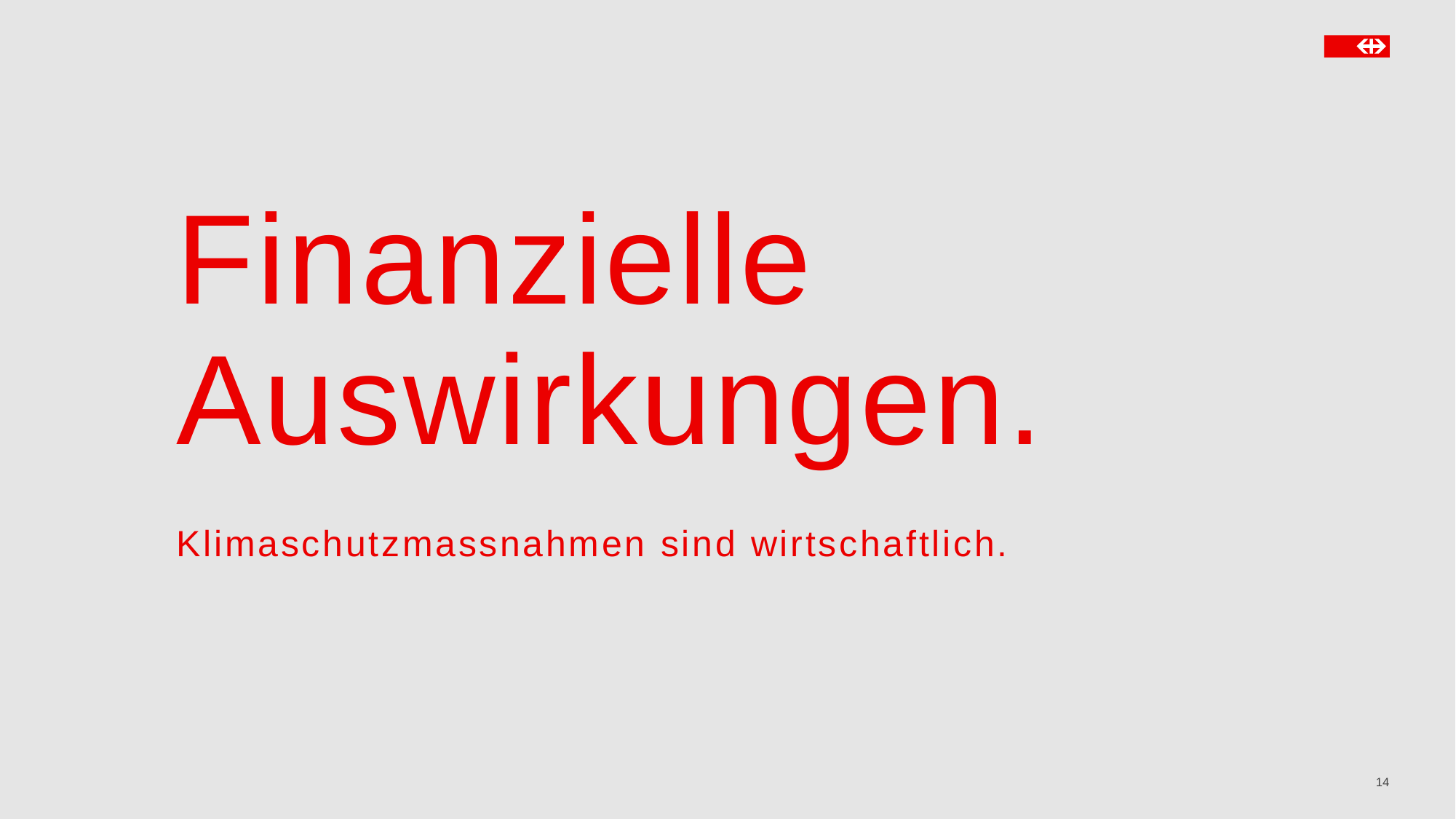

# Finanzielle Auswirkungen.
Klimaschutzmassnahmen sind wirtschaftlich.
14